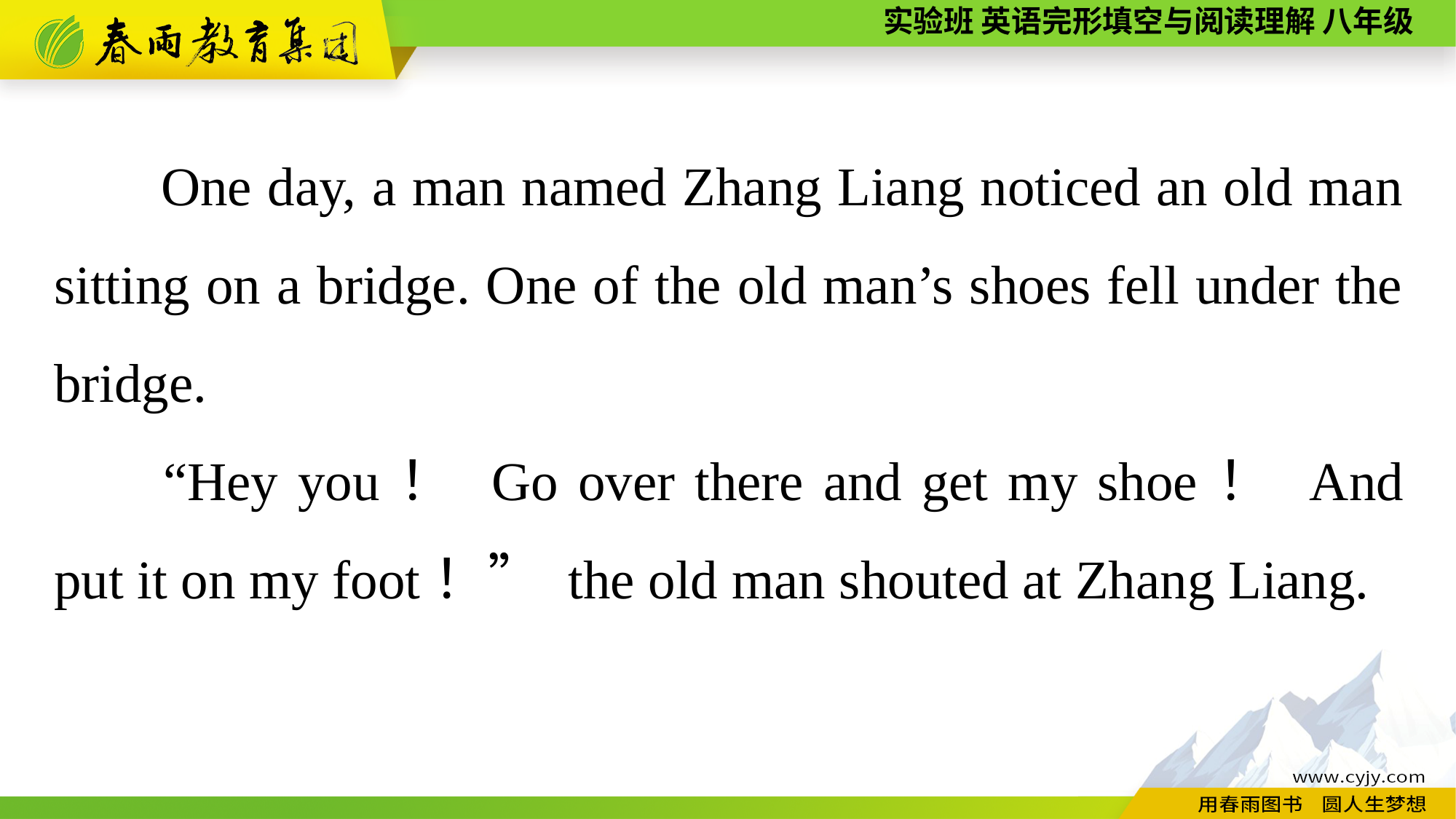

One day, a man named Zhang Liang noticed an old man sitting on a bridge. One of the old man’s shoes fell under the bridge.
“Hey you！ Go over there and get my shoe！ And put it on my foot！” the old man shouted at Zhang Liang.